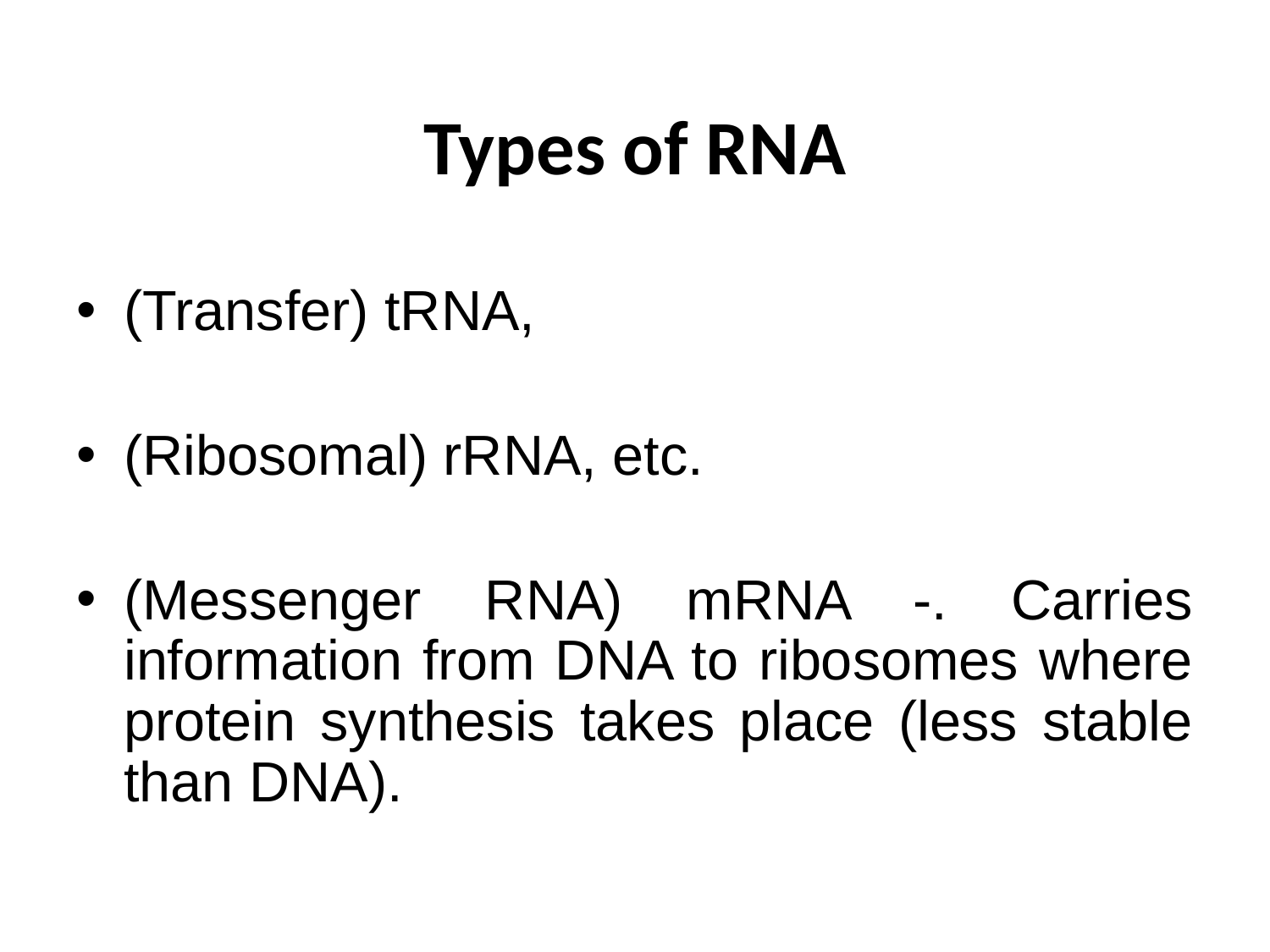

# Types of RNA

(Transfer) tRNA,

(Ribosomal) rRNA, etc.

(Messenger RNA) mRNA -. Carries information from DNA to ribosomes where protein synthesis takes place (less stable than DNA).